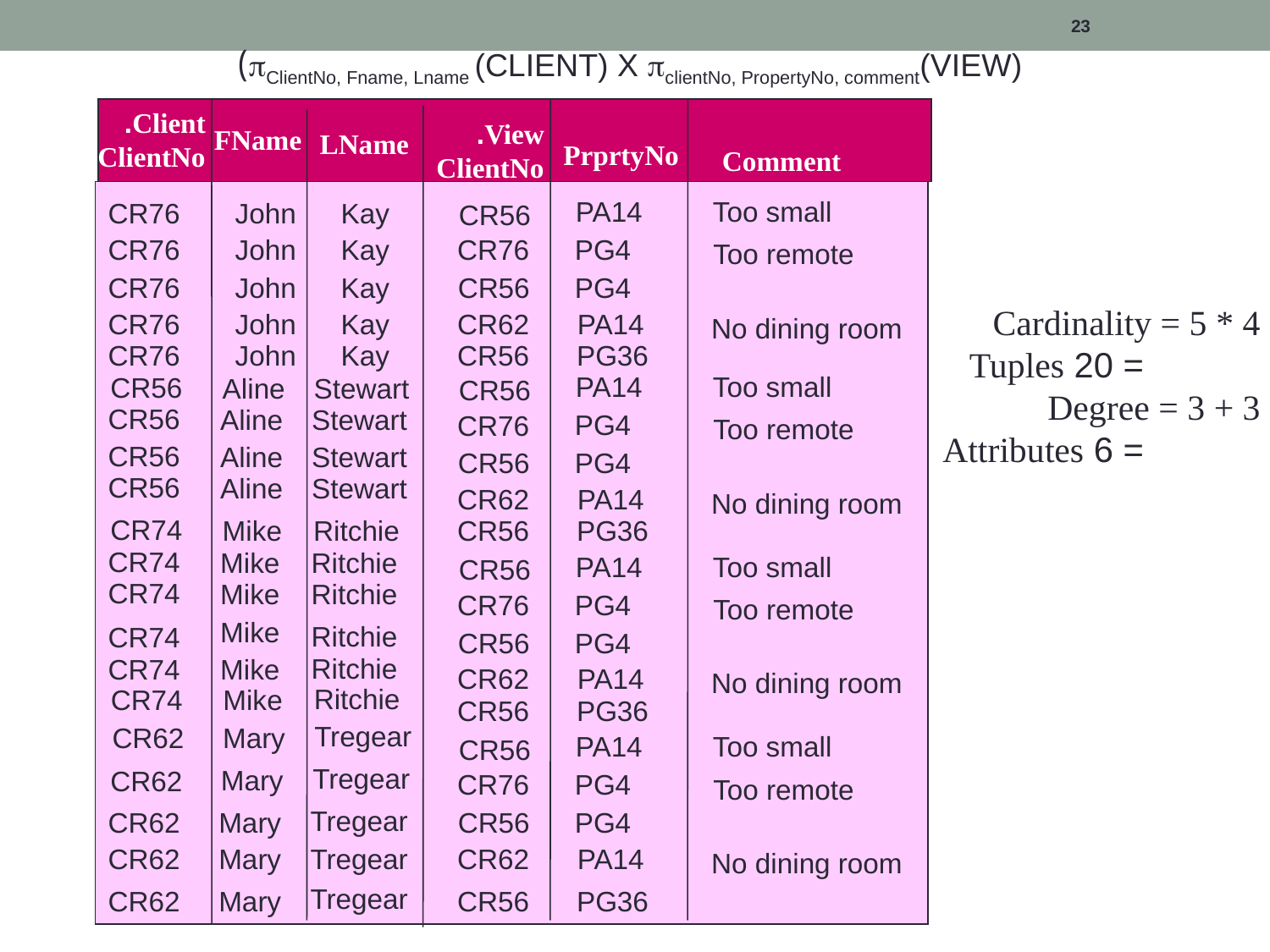

23
πClientNo, Fname, Lname (CLIENT) X πclientNo, PropertyNo, comment(VIEW))
Client.
ClientNo

View.
ClientNo
FName
LName
PrprtyNo
Comment

PA14
Too small
CR76
John
Kay
CR56
CR76
John
Kay
PG4
CR76
Too remote
CR76
John
Kay
CR56
PG4
Cardinality = 5 * 4
            = 20 Tuples
Degree = 3 + 3
            = 6 Attributes
CR76
John
Kay
CR62
PA14
No dining room
CR76
John
Kay
CR56
PG36
PA14
Too small
CR56
Aline
Stewart
CR56
CR56
Aline
Stewart
PG4
CR76
Too remote
CR56
Aline
Stewart
CR56
PG4
CR56
Aline
Stewart
CR62
PA14
No dining room
CR74
Mike
Ritchie
CR56
PG36
CR74
Mike
Ritchie
PA14
Too small
CR56
CR74
Mike
Ritchie
PG4
CR76
Too remote
Mike
Ritchie
CR74
CR56
PG4
Ritchie
CR74
Mike
CR62
PA14
No dining room
Ritchie
CR74
Mike
CR56
PG36
Tregear
Mary
CR62
PA14
Too small
CR56
Tregear
Mary
CR62
PG4
CR76
Too remote
Tregear
Mary
CR56
PG4
CR62
Mary
CR62
Tregear
CR62
PA14
No dining room
Tregear
Mary
CR62
CR56
PG36